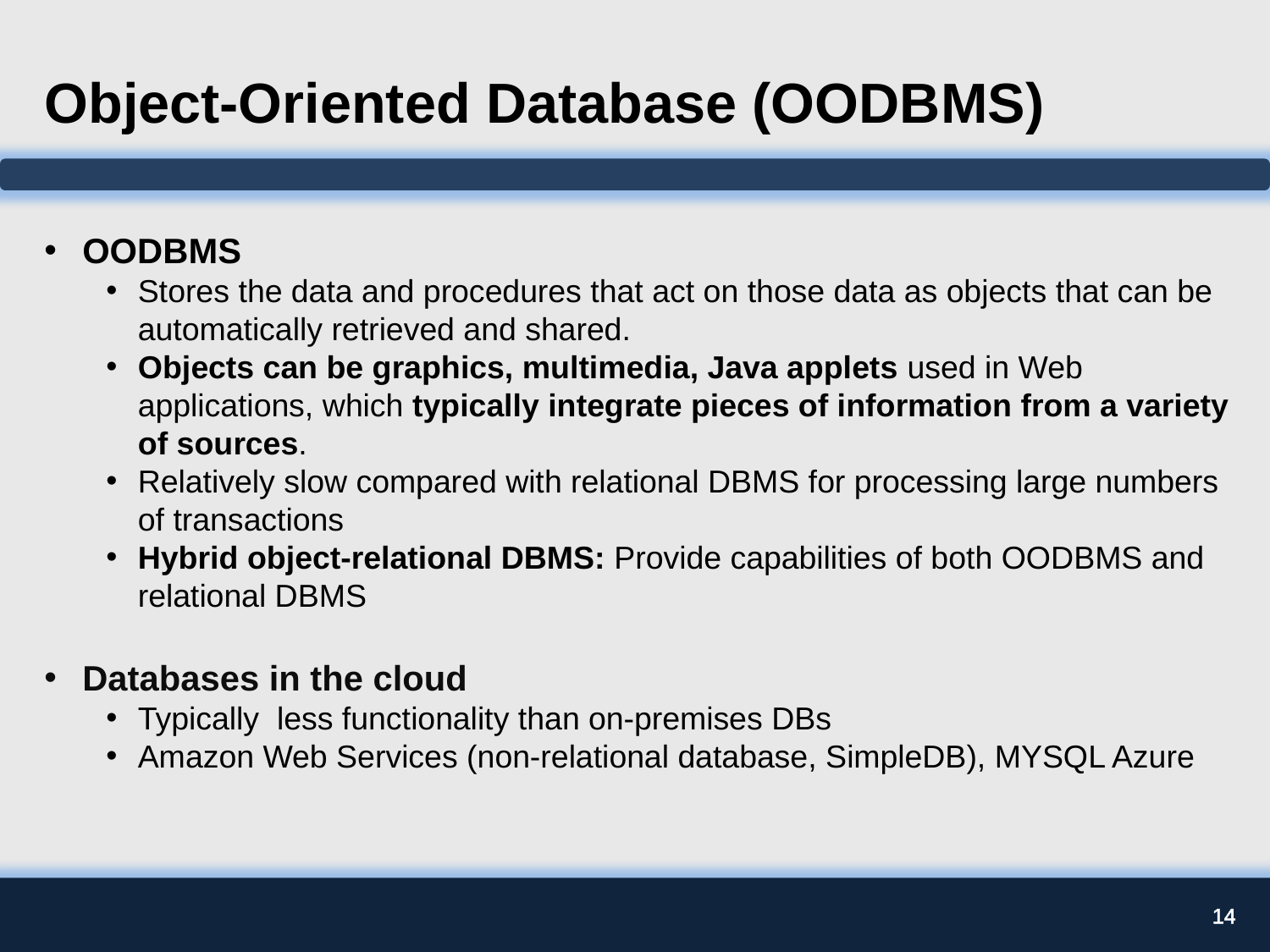

# Object-Oriented Database (OODBMS)
OODBMS
Stores the data and procedures that act on those data as objects that can be automatically retrieved and shared.
Objects can be graphics, multimedia, Java applets used in Web applications, which typically integrate pieces of information from a variety of sources.
Relatively slow compared with relational DBMS for processing large numbers of transactions
Hybrid object-relational DBMS: Provide capabilities of both OODBMS and relational DBMS

Databases in the cloud
Typically  less functionality than on-premises DBs
Amazon Web Services (non-relational database, SimpleDB), MYSQL Azure
14